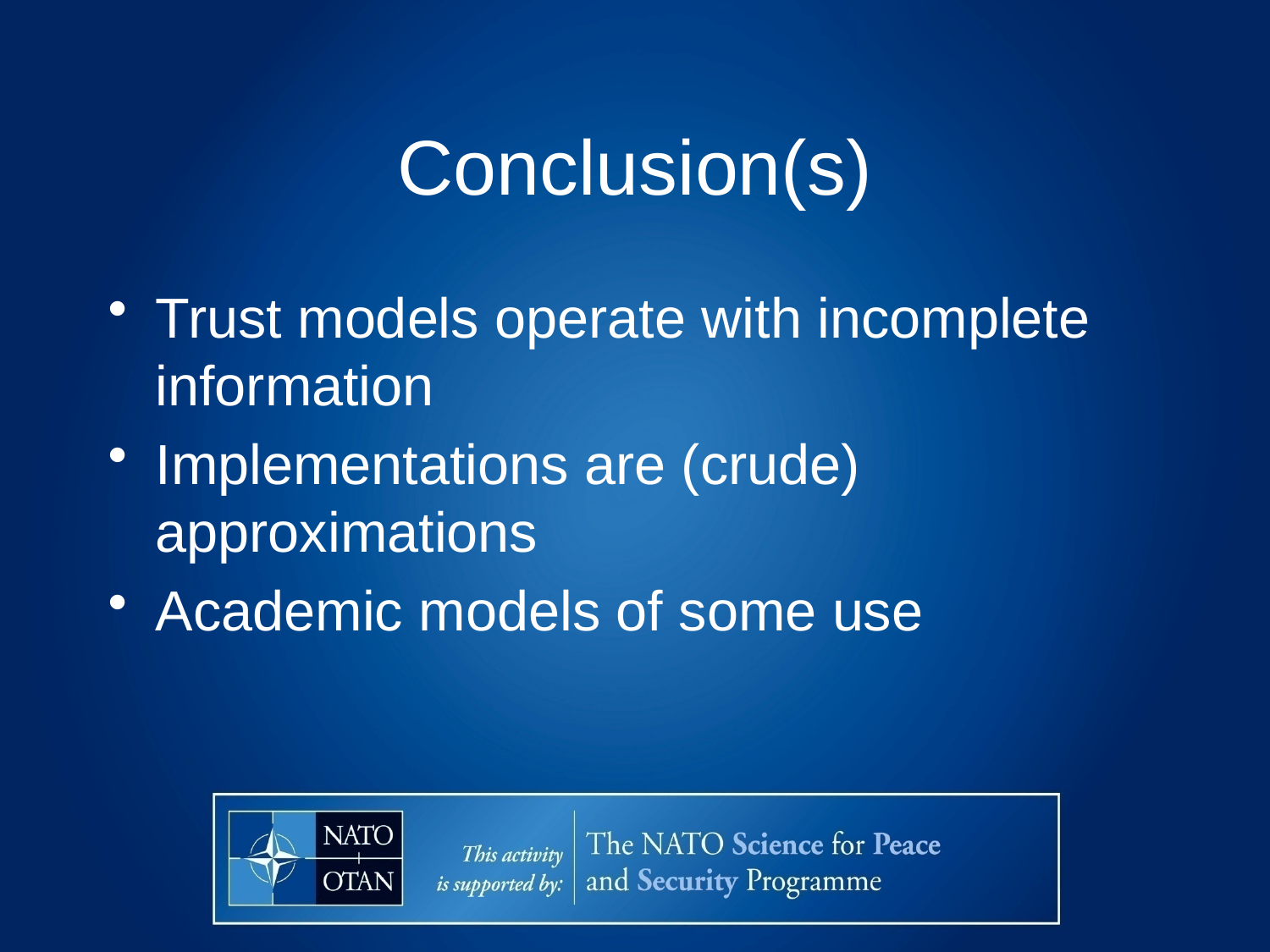

# Conclusion(s)
Trust models operate with incomplete information
Implementations are (crude) approximations
Academic models of some use